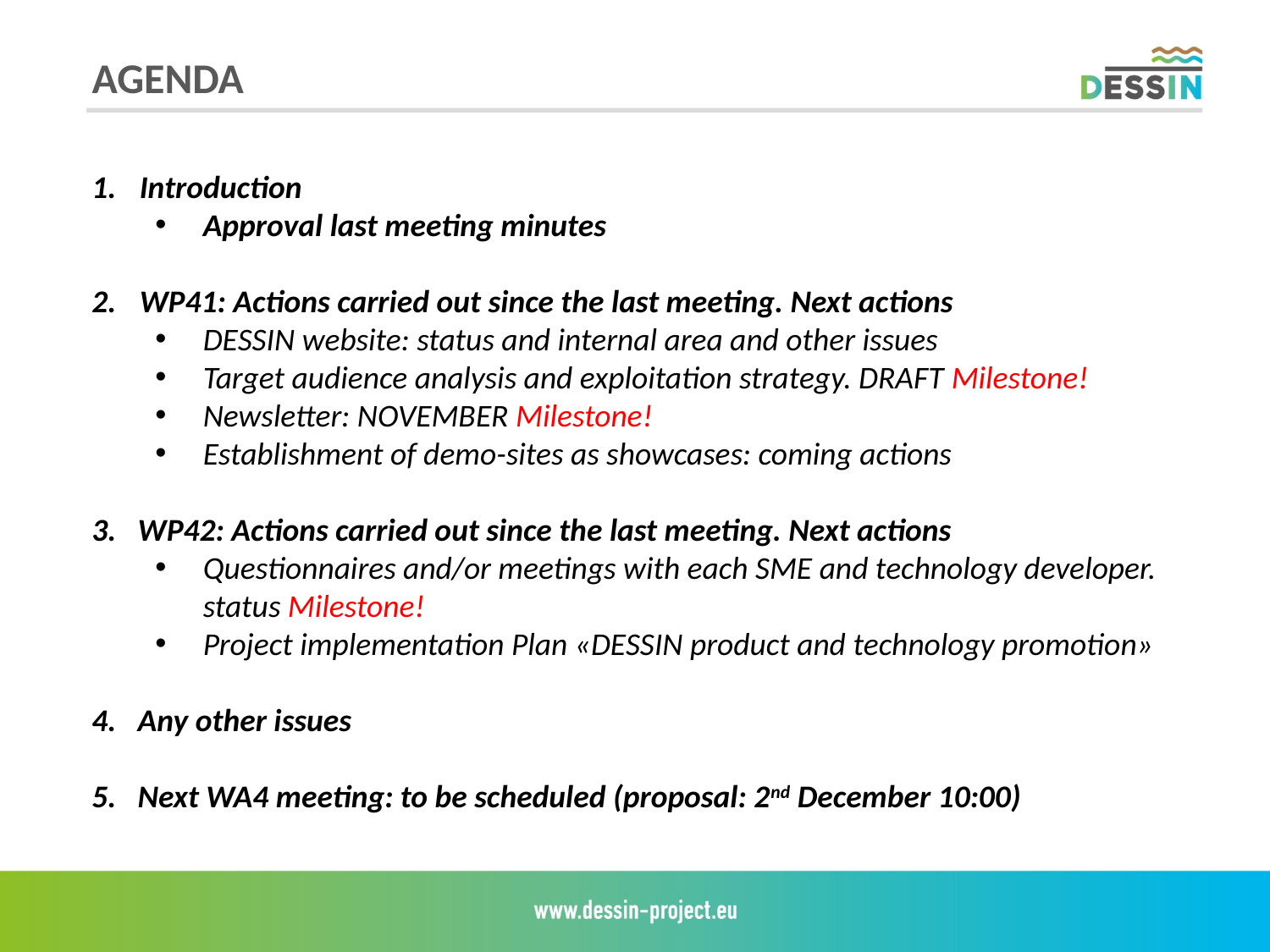

AGENDA
Introduction
Approval last meeting minutes

WP41: Actions carried out since the last meeting. Next actions
DESSIN website: status and internal area and other issues
Target audience analysis and exploitation strategy. DRAFT Milestone!
Newsletter: NOVEMBER Milestone!
Establishment of demo-sites as showcases: coming actions

3.   WP42: Actions carried out since the last meeting. Next actions
Questionnaires and/or meetings with each SME and technology developer. status Milestone!
Project implementation Plan «DESSIN product and technology promotion»

4.   Any other issues

5.   Next WA4 meeting: to be scheduled (proposal: 2nd December 10:00)